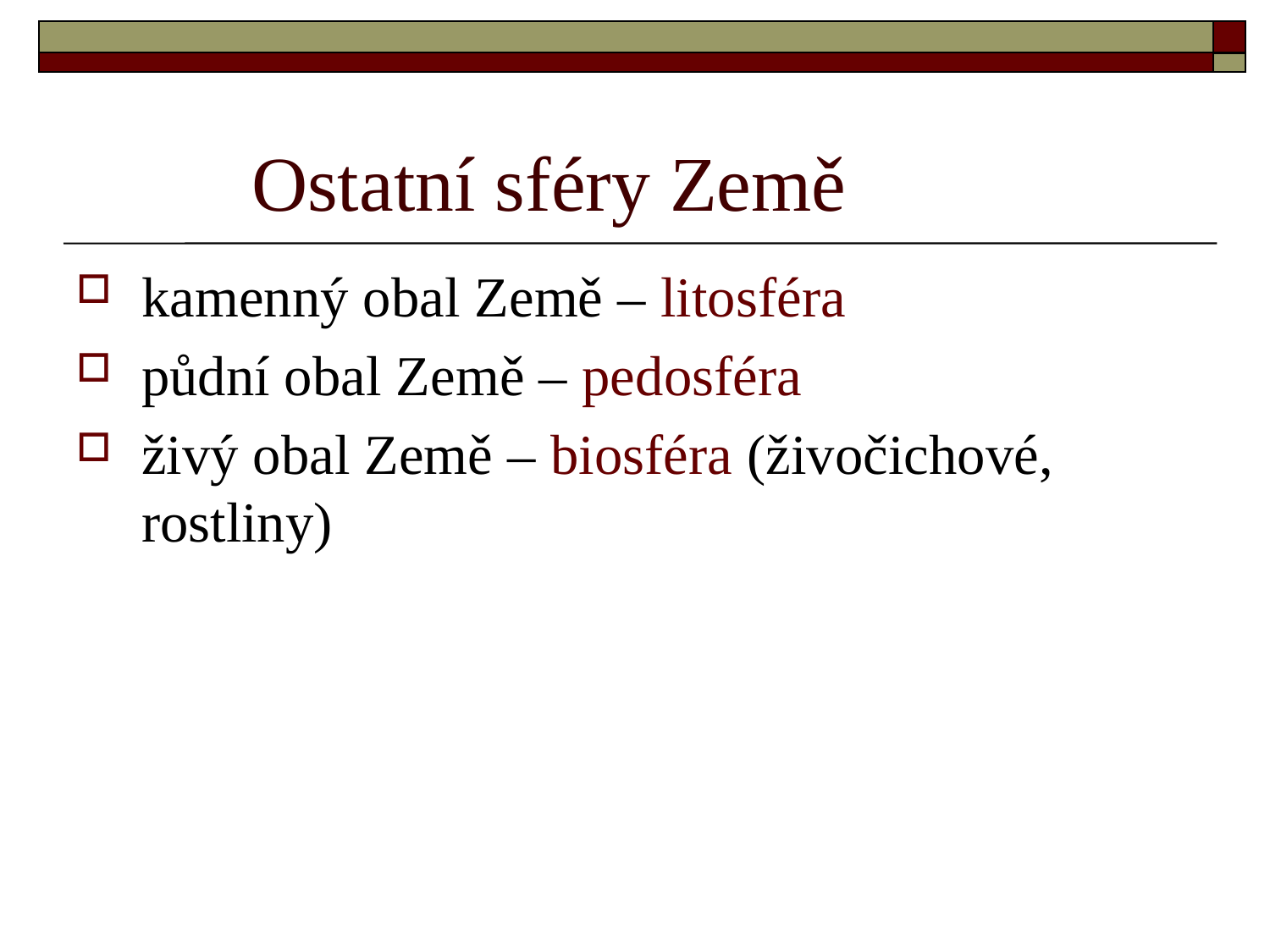

# Ostatní sféry Země
kamenný obal Země – litosféra
půdní obal Země – pedosféra
živý obal Země – biosféra (živočichové, rostliny)